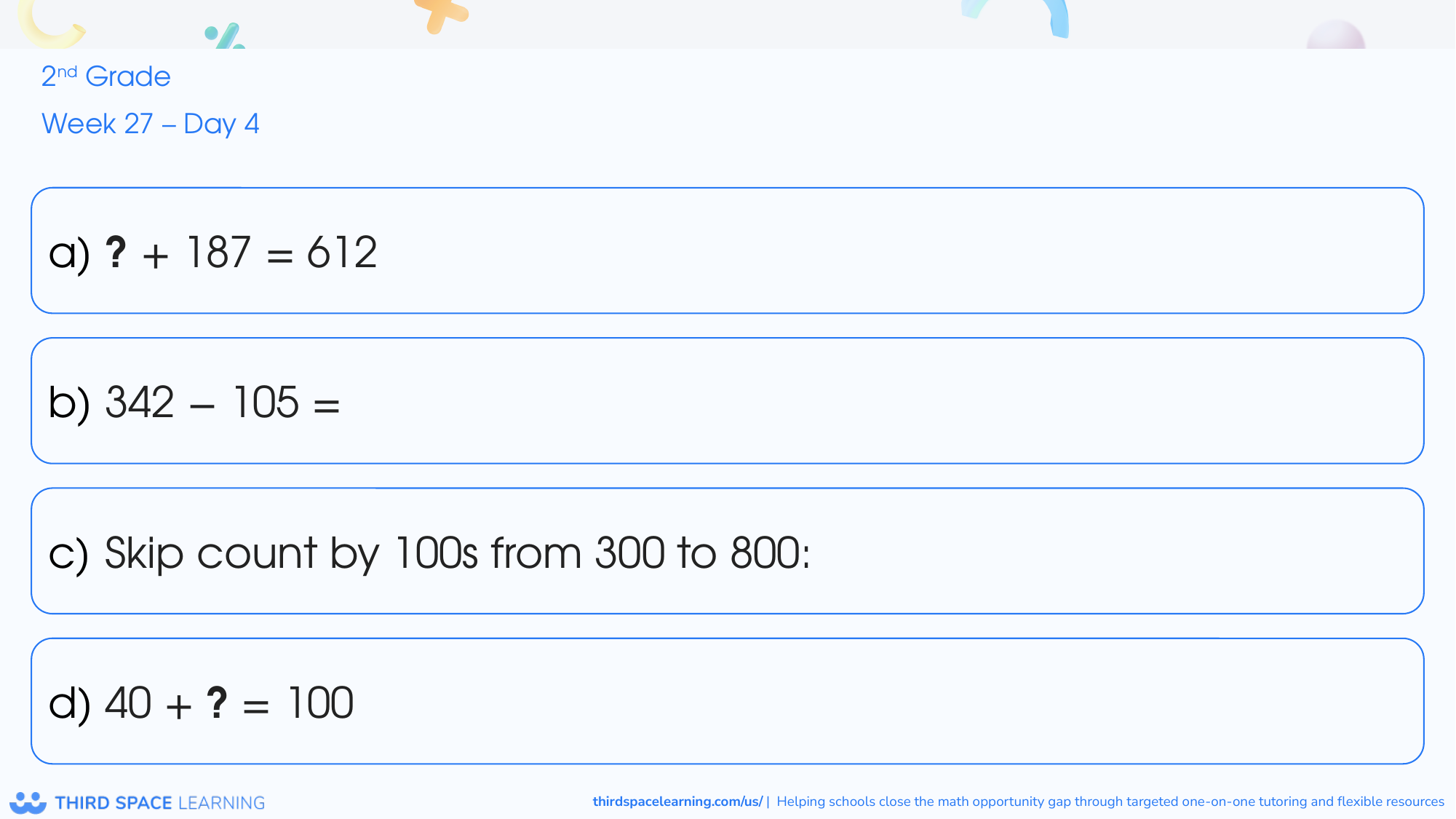

2nd Grade
Week 27 – Day 4
? + 187 = 612
342 − 105 =
Skip count by 100s from 300 to 800:
40 + ? = 100